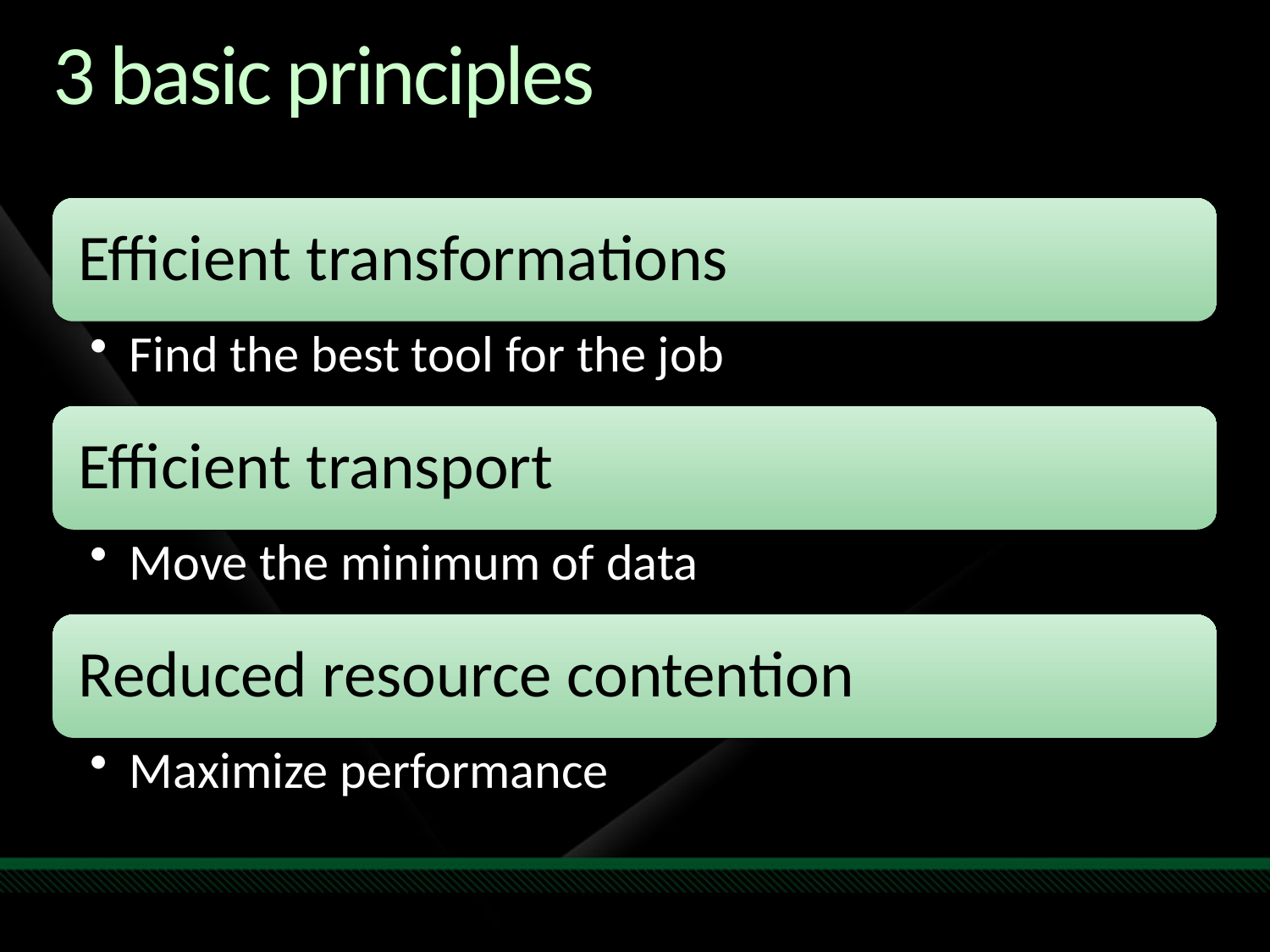

# 3 basic principles
Efficient transformations
Find the best tool for the job
Efficient transport
Move the minimum of data
Reduced resource contention
Maximize performance